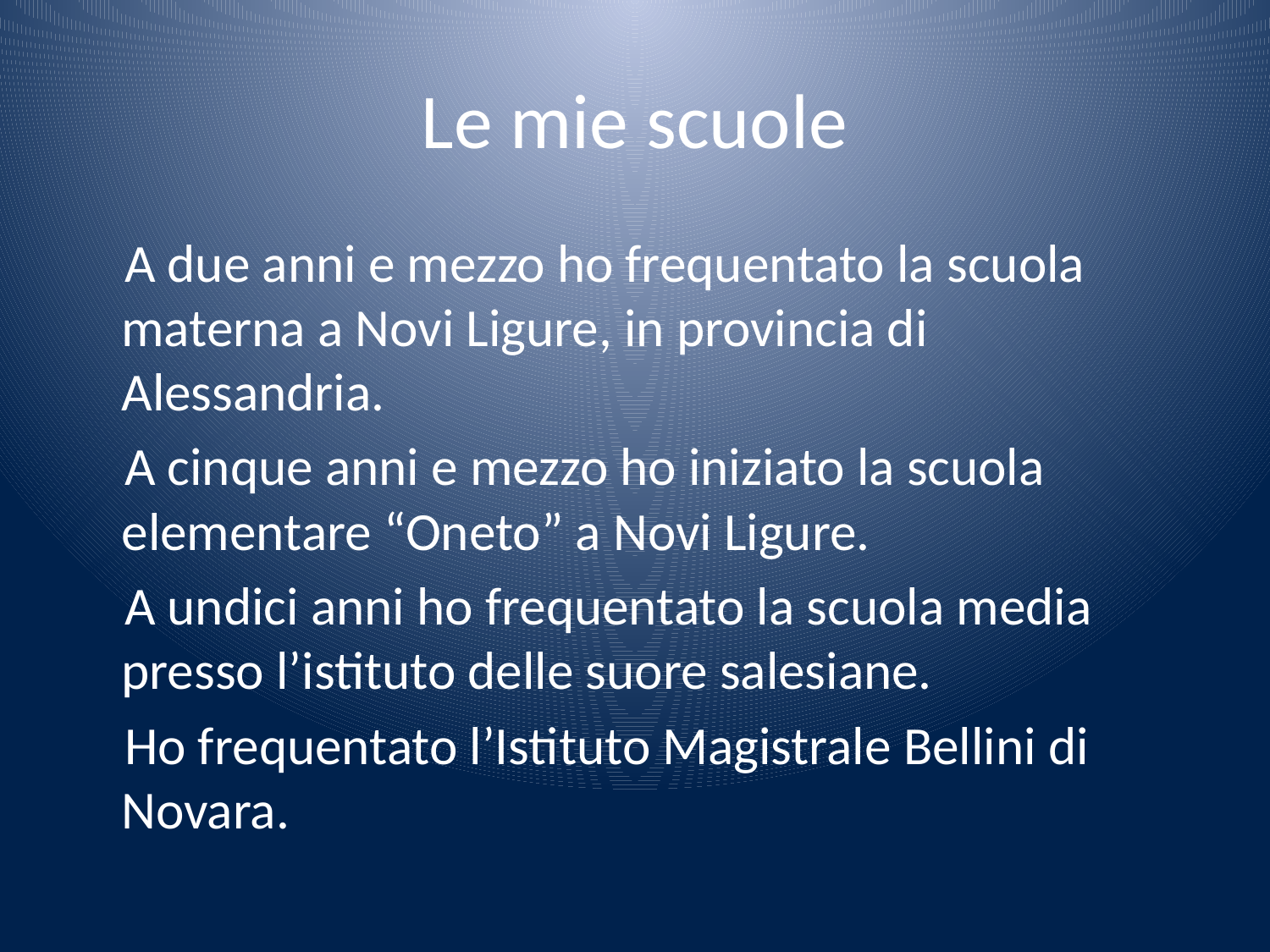

# Le mie scuole
    A due anni e mezzo ho frequentato la scuola materna a Novi Ligure, in provincia di Alessandria.
    A cinque anni e mezzo ho iniziato la scuola elementare “Oneto” a Novi Ligure.
    A undici anni ho frequentato la scuola media presso l’istituto delle suore salesiane.
    Ho frequentato l’Istituto Magistrale Bellini di Novara.